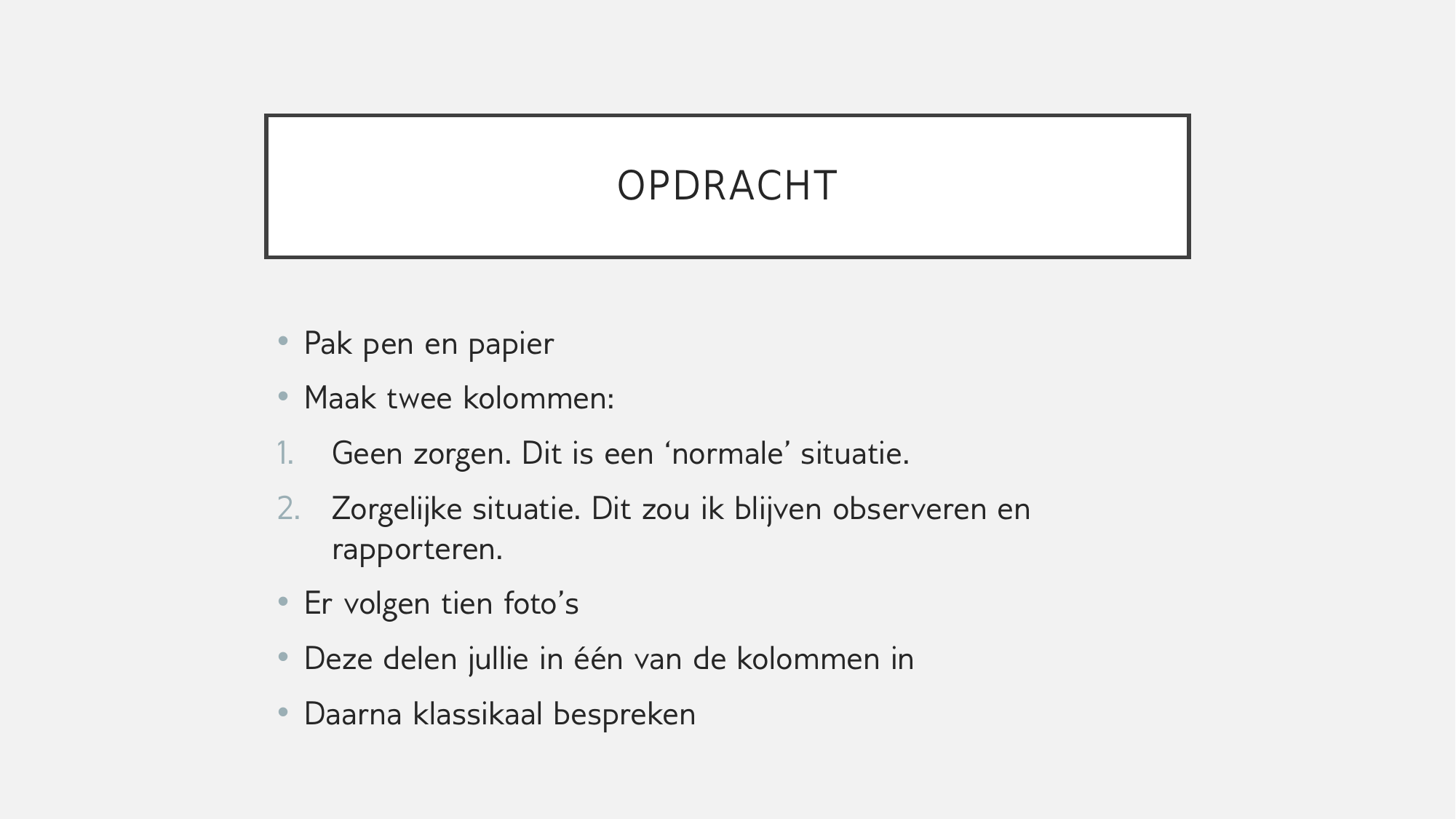

# Opdracht
Pak pen en papier
Maak twee kolommen:
Geen zorgen. Dit is een ‘normale’ situatie.
Zorgelijke situatie. Dit zou ik blijven observeren en rapporteren.
Er volgen tien foto’s
Deze delen jullie in één van de kolommen in
Daarna klassikaal bespreken